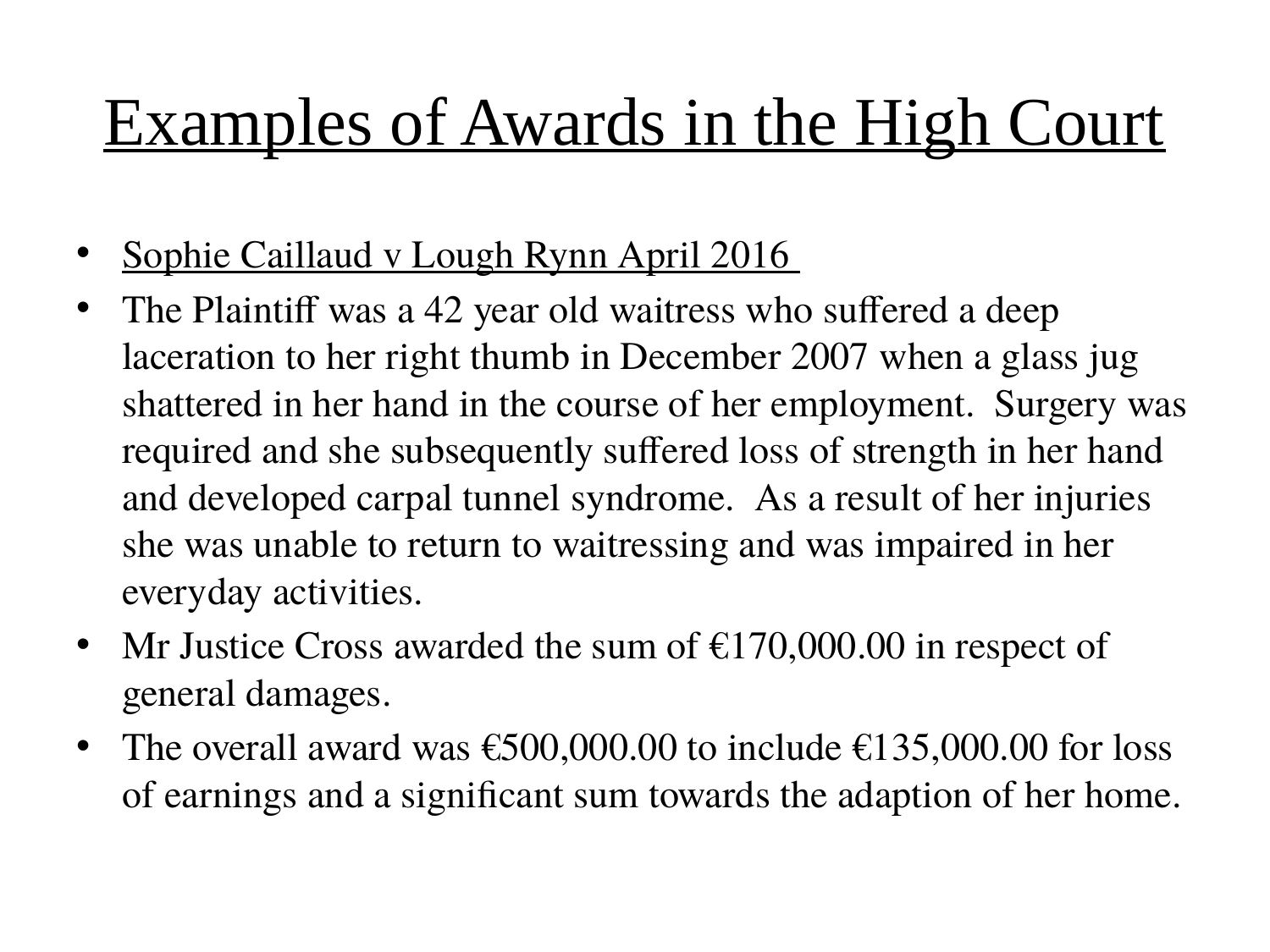

# Examples of Awards in the High Court
Sophie Caillaud v Lough Rynn April 2016
The Plaintiff was a 42 year old waitress who suffered a deep laceration to her right thumb in December 2007 when a glass jug shattered in her hand in the course of her employment.  Surgery was required and she subsequently suffered loss of strength in her hand and developed carpal tunnel syndrome.  As a result of her injuries she was unable to return to waitressing and was impaired in her everyday activities.
Mr Justice Cross awarded the sum of €170,000.00 in respect of general damages.
The overall award was €500,000.00 to include €135,000.00 for loss of earnings and a significant sum towards the adaption of her home.